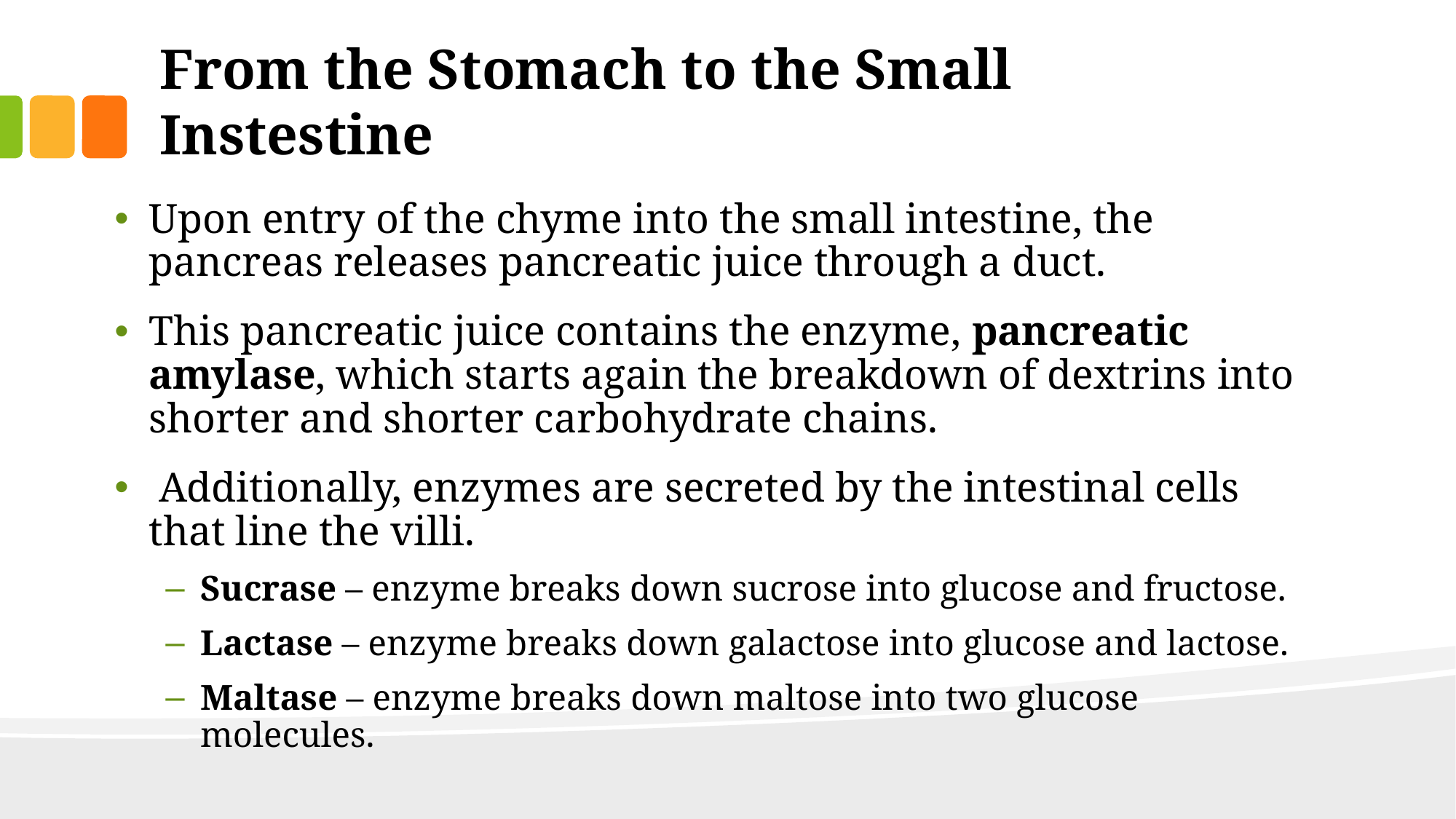

# From the Stomach to the Small Instestine
Upon entry of the chyme into the small intestine, the pancreas releases pancreatic juice through a duct.
This pancreatic juice contains the enzyme, pancreatic amylase, which starts again the breakdown of dextrins into shorter and shorter carbohydrate chains.
 Additionally, enzymes are secreted by the intestinal cells that line the villi.
Sucrase – enzyme breaks down sucrose into glucose and fructose.
Lactase – enzyme breaks down galactose into glucose and lactose.
Maltase – enzyme breaks down maltose into two glucose molecules.